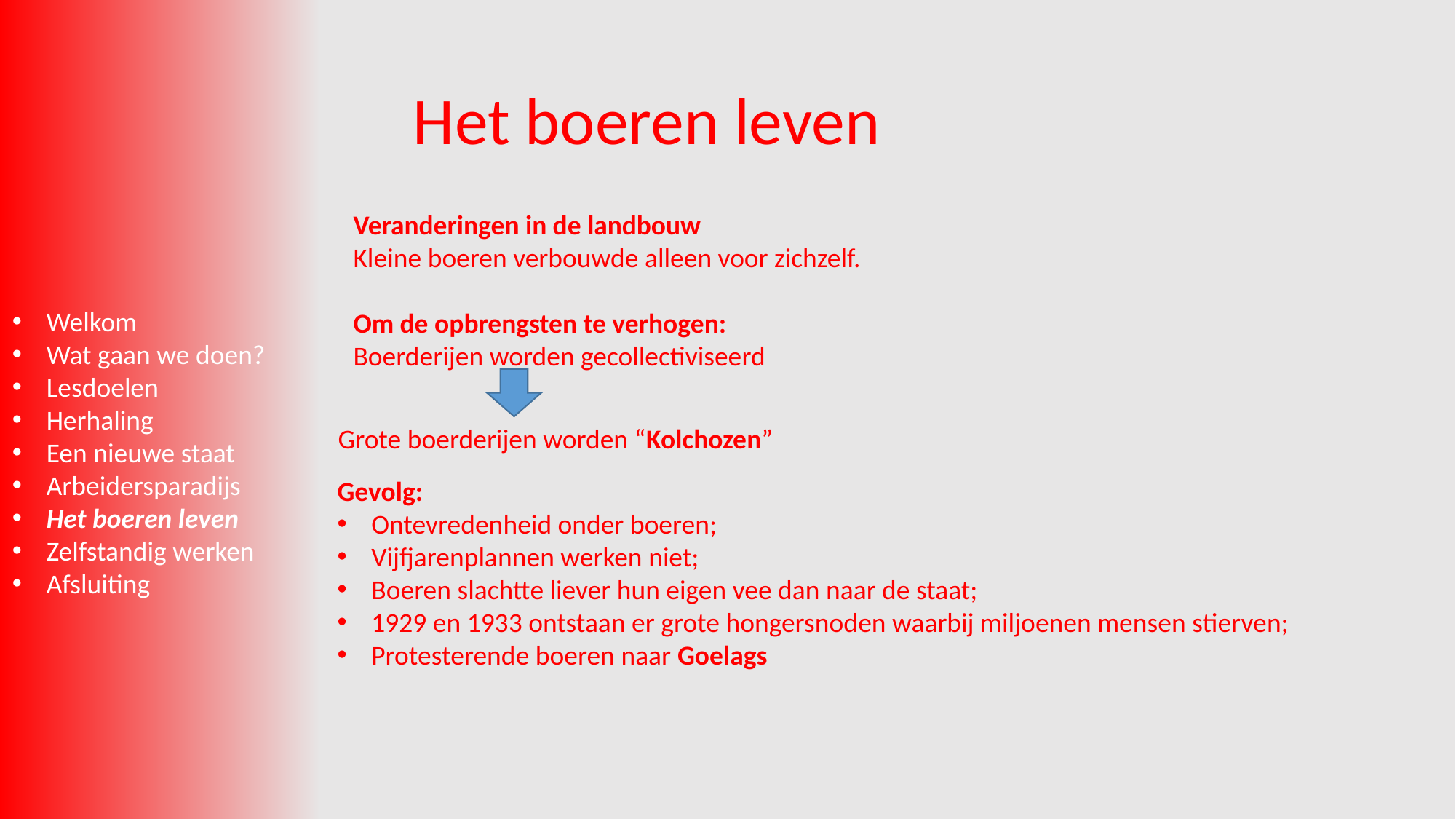

# Het boeren leven
Veranderingen in de landbouw
Kleine boeren verbouwde alleen voor zichzelf.

Om de opbrengsten te verhogen:
Boerderijen worden gecollectiviseerd
Welkom
Wat gaan we doen?
Lesdoelen
Herhaling
Een nieuwe staat
Arbeidersparadijs
Het boeren leven
Zelfstandig werken
Afsluiting

Grote boerderijen worden “Kolchozen”
Gevolg:
Ontevredenheid onder boeren;
Vijfjarenplannen werken niet;
Boeren slachtte liever hun eigen vee dan naar de staat;
1929 en 1933 ontstaan er grote hongersnoden waarbij miljoenen mensen stierven;
Protesterende boeren naar Goelags